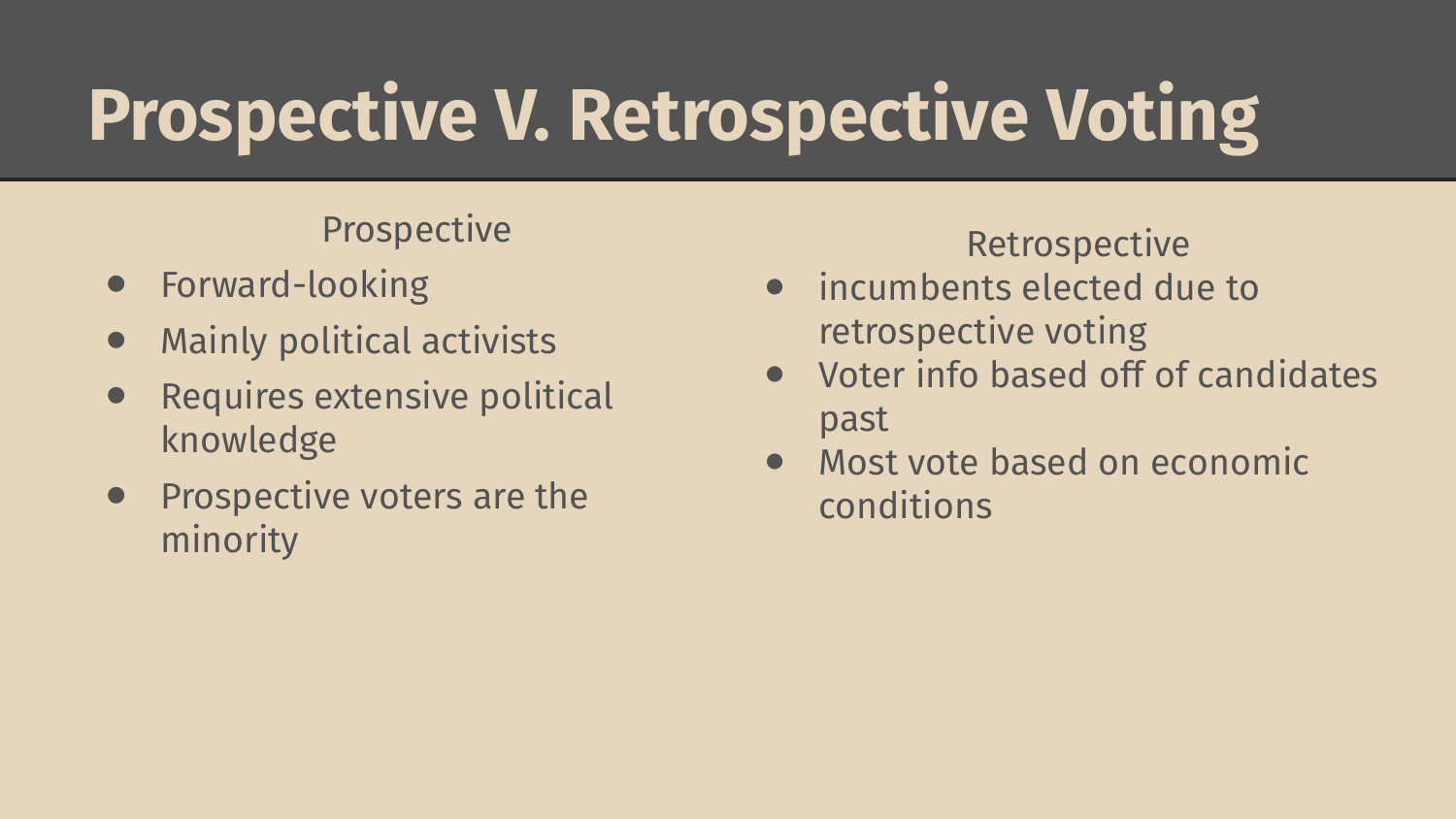

# Prospective V. Retrospective Voting
Prospective
Forward-looking
Mainly political activists
Requires extensive political knowledge
Prospective voters are the minority
Retrospective
incumbents elected due to retrospective voting
Voter info based off of candidates past
Most vote based on economic conditions